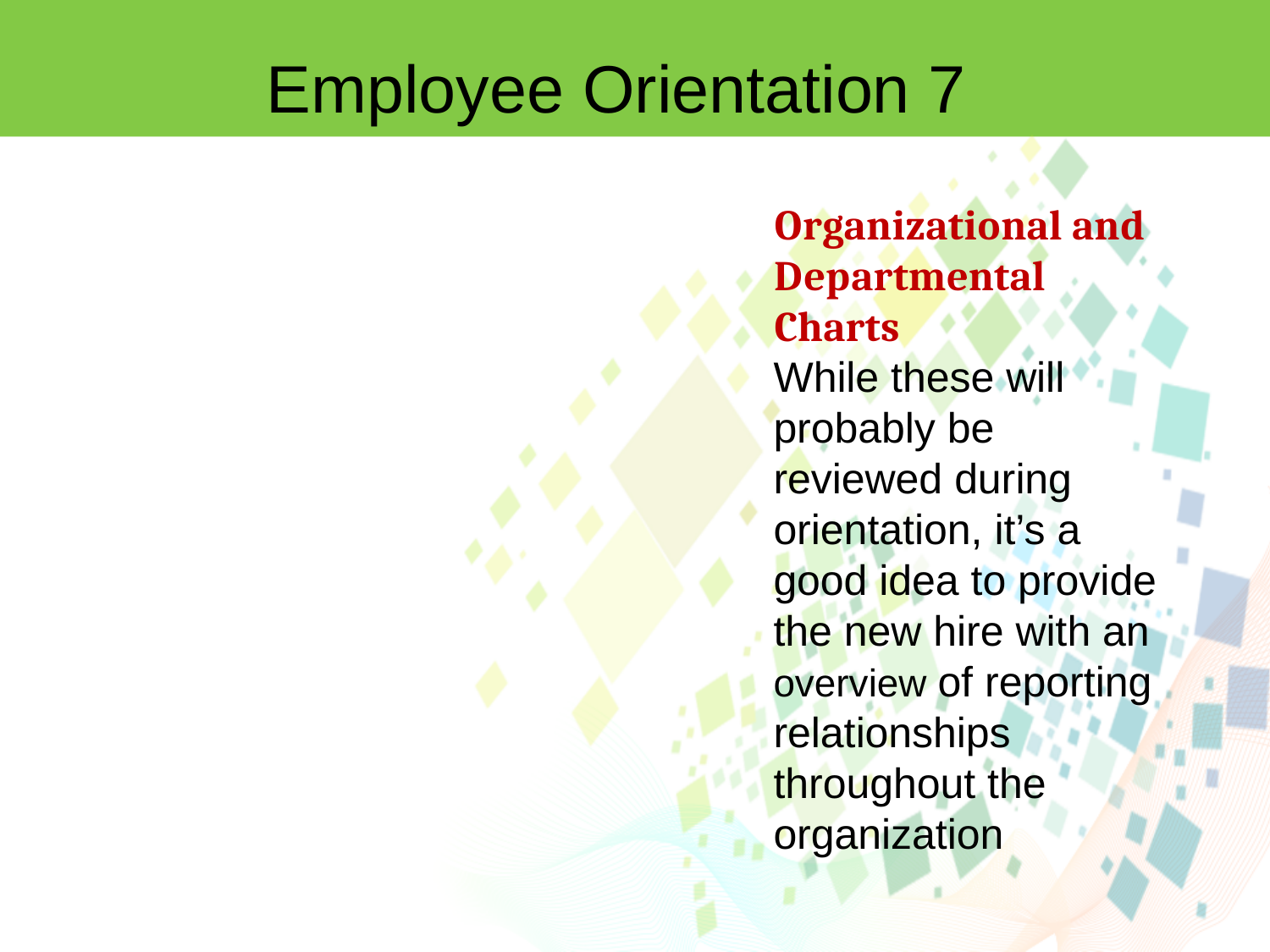

Employee Orientation 7
Organizational and Departmental Charts
While these will probably be reviewed during orientation, it’s a good idea to provide the new hire with an overview of reporting relationships throughout the organization